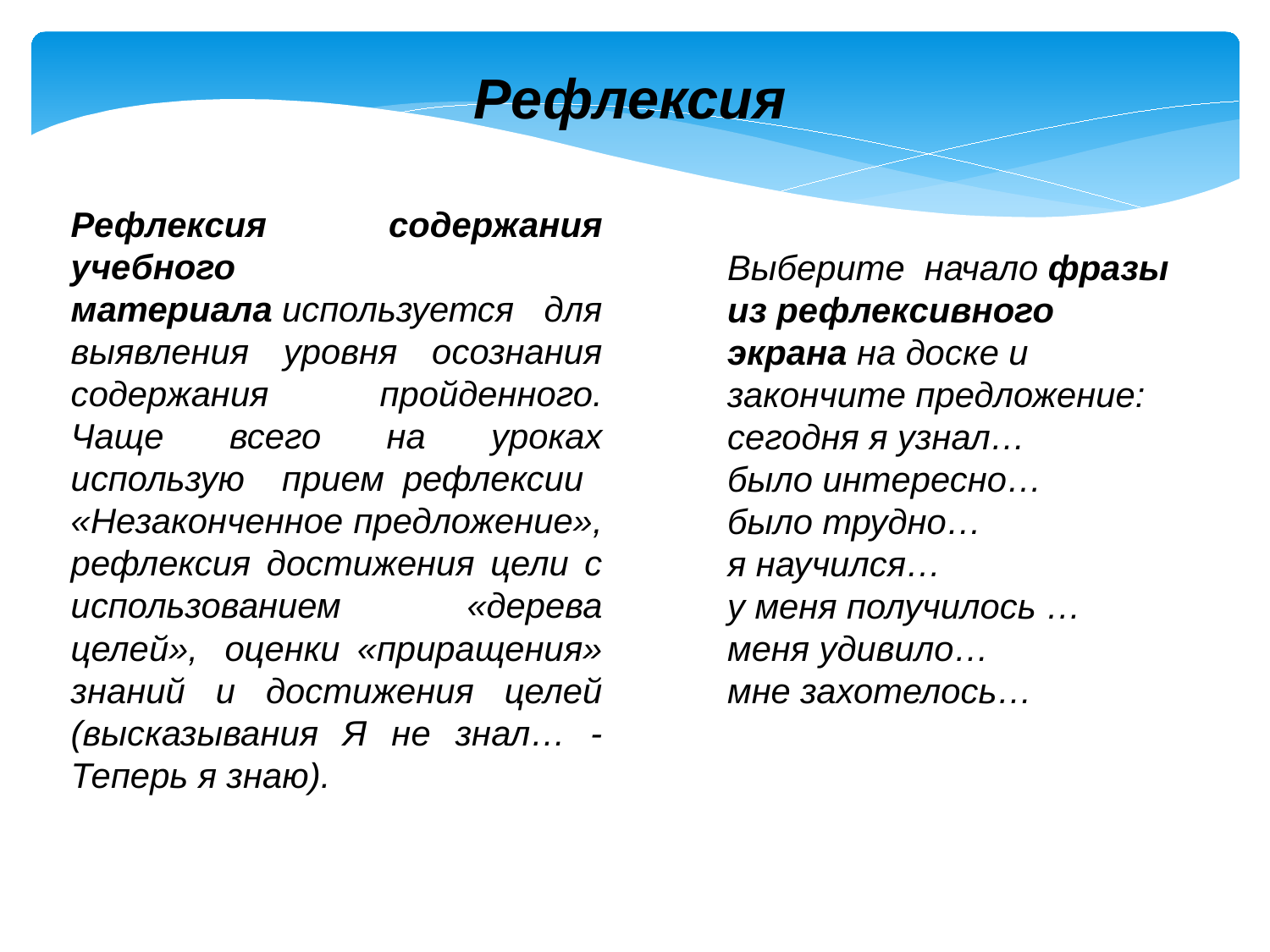

Рефлексия
Рефлексия содержания учебного материала используется для выявления уровня осознания содержания пройденного. Чаще всего на уроках использую  прием рефлексии  «Незаконченное предложение», рефлексия достижения цели с использованием «дерева целей»,  оценки «приращения» знаний и достижения целей (высказывания Я не знал… - Теперь я знаю).
Выберите  начало фразы из рефлексивного экрана на доске и закончите предложение:
сегодня я узнал…
было интересно…
было трудно…
я научился…
у меня получилось …
меня удивило…
мне захотелось…